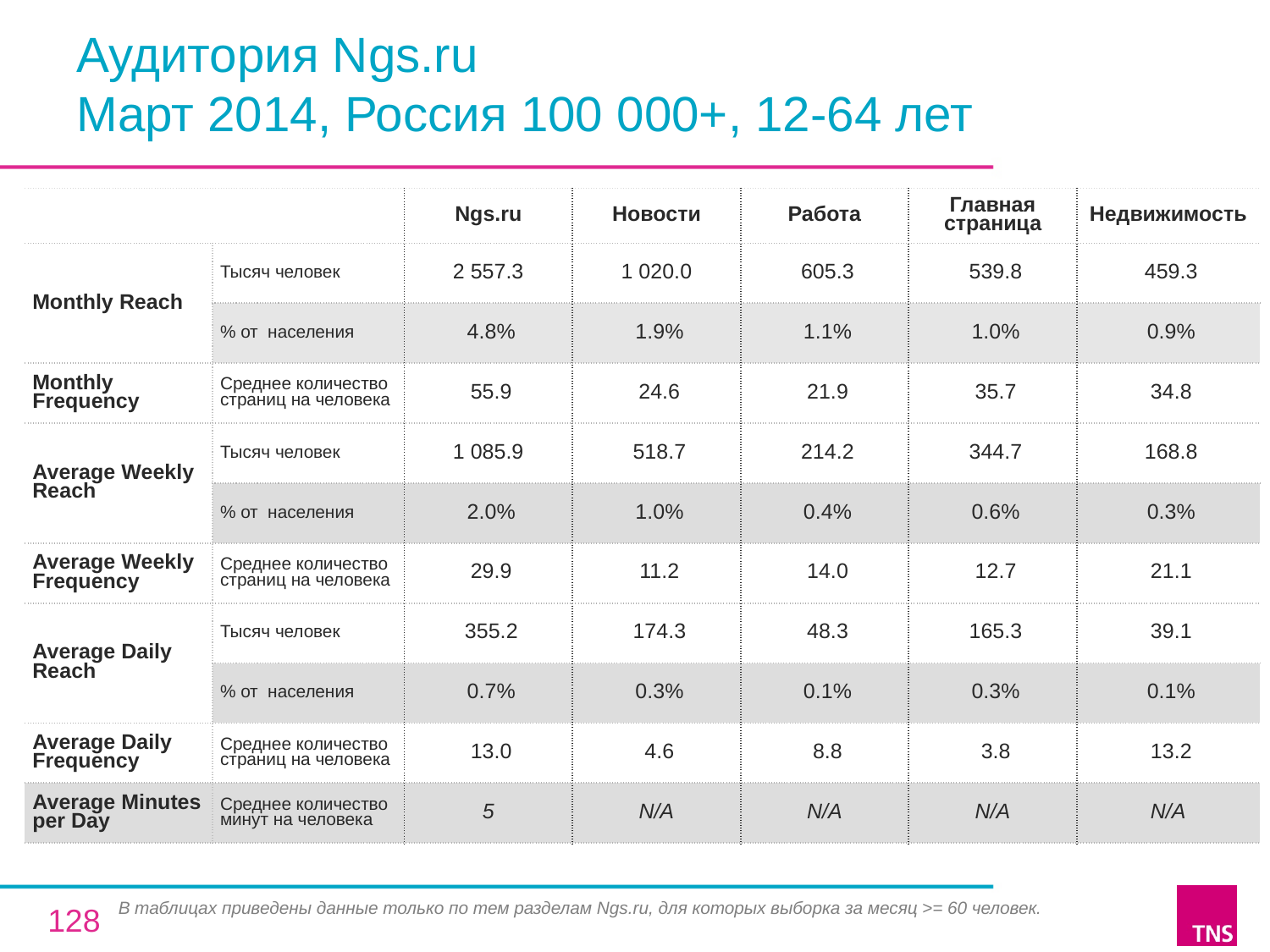

# Аудитория Ngs.ru Март 2014, Россия 100 000+, 12-64 лет
|  |  | Ngs.ru | Новости | Работа | Главная страница | Недвижимость |
| --- | --- | --- | --- | --- | --- | --- |
| Monthly Reach | Тысяч человек | 2 557.3 | 1 020.0 | 605.3 | 539.8 | 459.3 |
|  | % от населения | 4.8% | 1.9% | 1.1% | 1.0% | 0.9% |
| Monthly Frequency | Среднее количество страниц на человека | 55.9 | 24.6 | 21.9 | 35.7 | 34.8 |
| Average Weekly Reach | Тысяч человек | 1 085.9 | 518.7 | 214.2 | 344.7 | 168.8 |
|  | % от населения | 2.0% | 1.0% | 0.4% | 0.6% | 0.3% |
| Average Weekly Frequency | Среднее количество страниц на человека | 29.9 | 11.2 | 14.0 | 12.7 | 21.1 |
| Average Daily Reach | Тысяч человек | 355.2 | 174.3 | 48.3 | 165.3 | 39.1 |
|  | % от населения | 0.7% | 0.3% | 0.1% | 0.3% | 0.1% |
| Average Daily Frequency | Среднее количество страниц на человека | 13.0 | 4.6 | 8.8 | 3.8 | 13.2 |
| Average Minutes per Day | Среднее количество минут на человека | 5 | N/A | N/A | N/A | N/A |
В таблицах приведены данные только по тем разделам Ngs.ru, для которых выборка за месяц >= 60 человек.
128